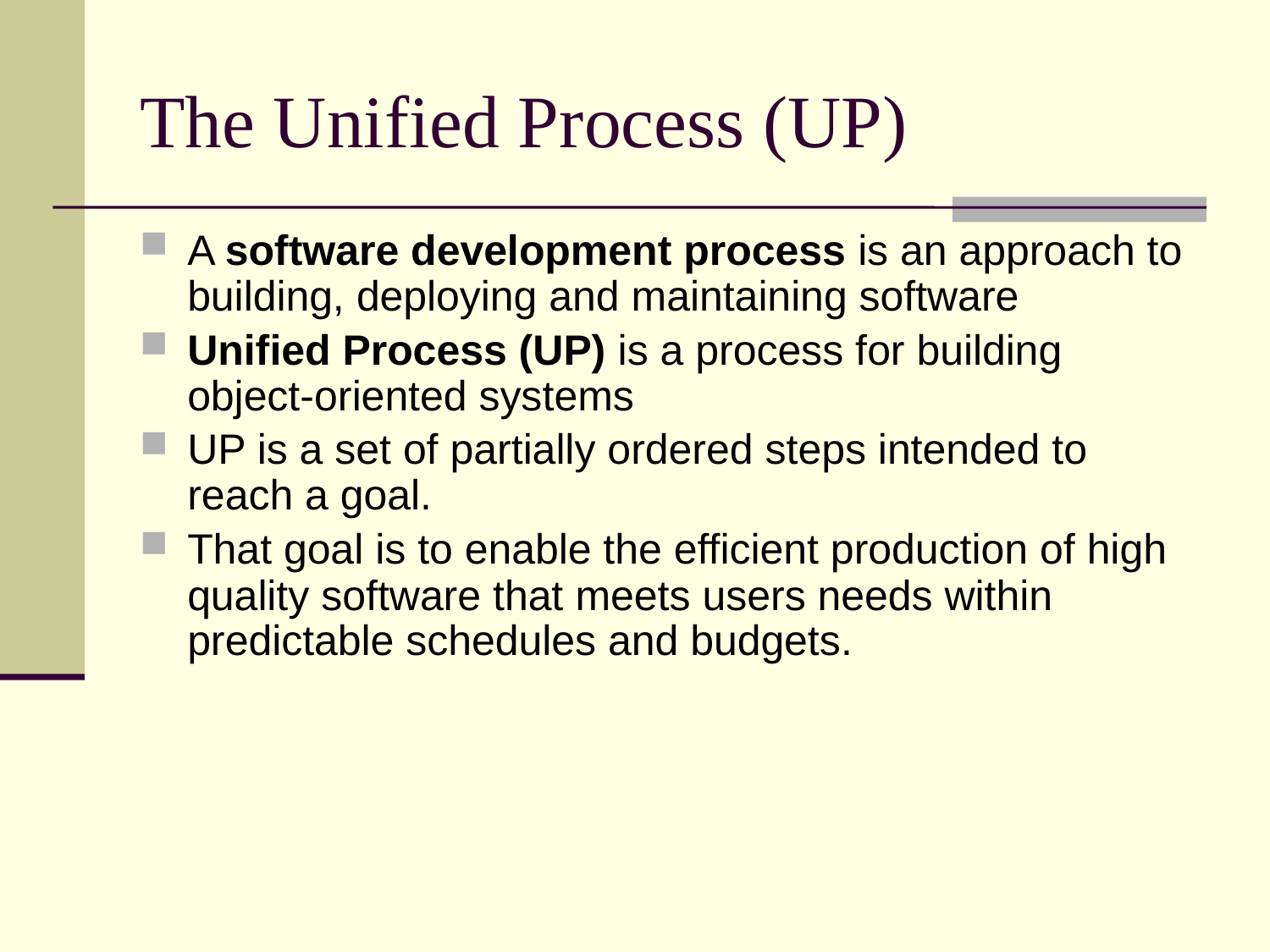

# The Unified Process (UP)
A software development process is an approach to building, deploying and maintaining software
Unified Process (UP) is a process for building object-oriented systems
UP is a set of partially ordered steps intended to reach a goal.
That goal is to enable the efficient production of high quality software that meets users needs within predictable schedules and budgets.